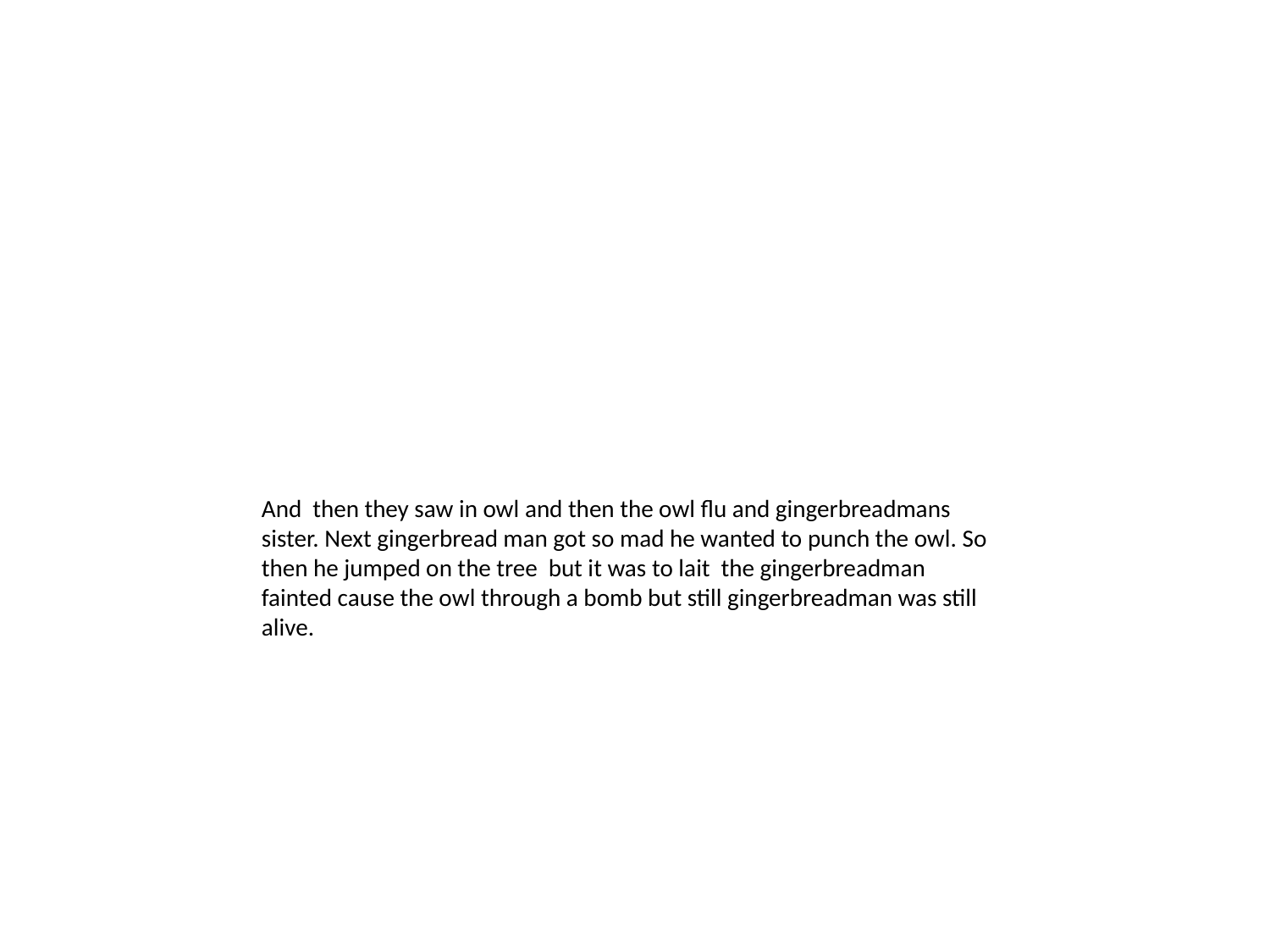

#
And  then they saw in owl and then the owl flu and gingerbreadmans sister. Next gingerbread man got so mad he wanted to punch the owl. So then he jumped on the tree  but it was to lait  the gingerbreadman fainted cause the owl through a bomb but still gingerbreadman was still alive.